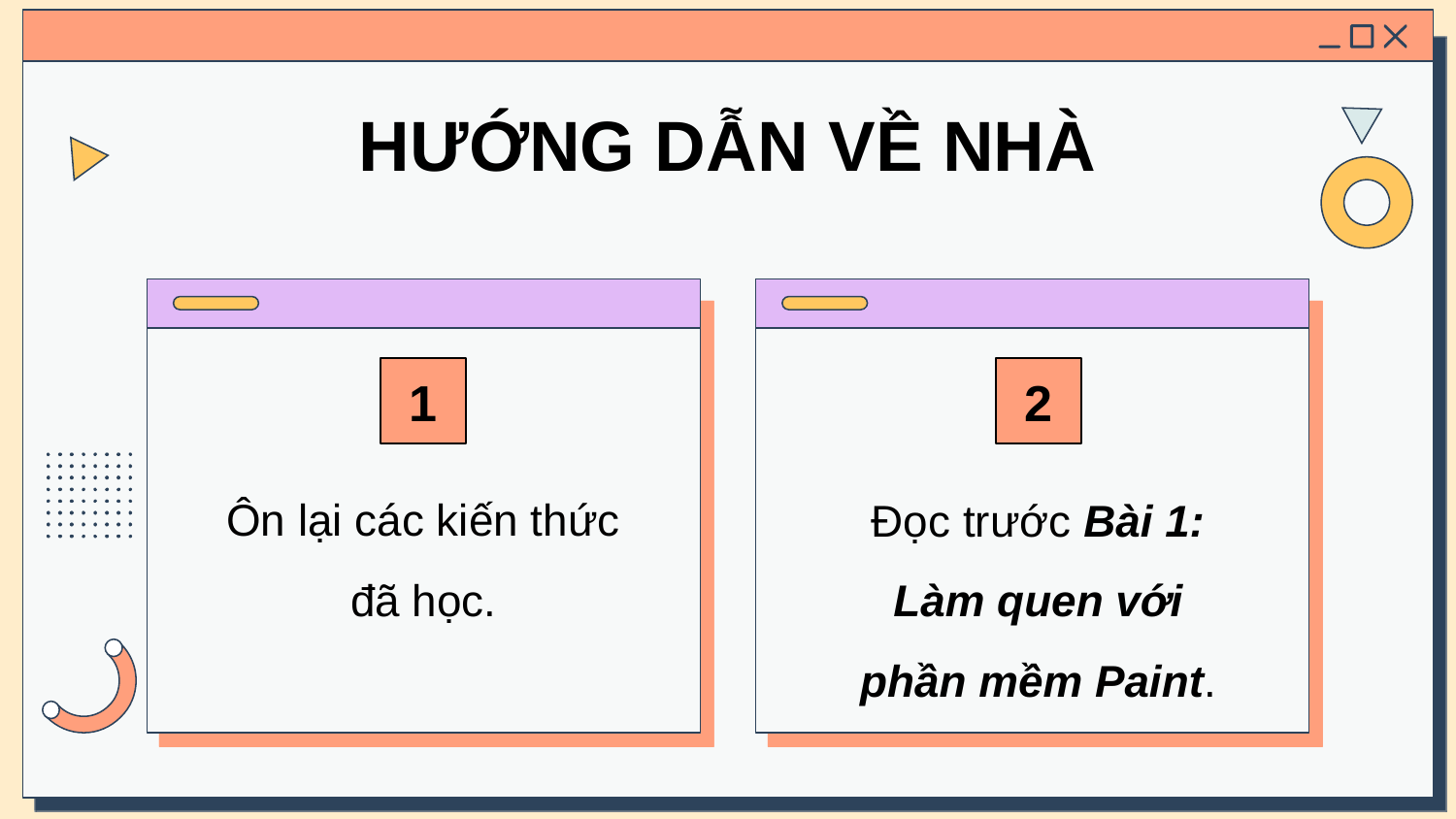

HƯỚNG DẪN VỀ NHÀ
1
2
Ôn lại các kiến thức đã học.
Đọc trước Bài 1: Làm quen với phần mềm Paint.